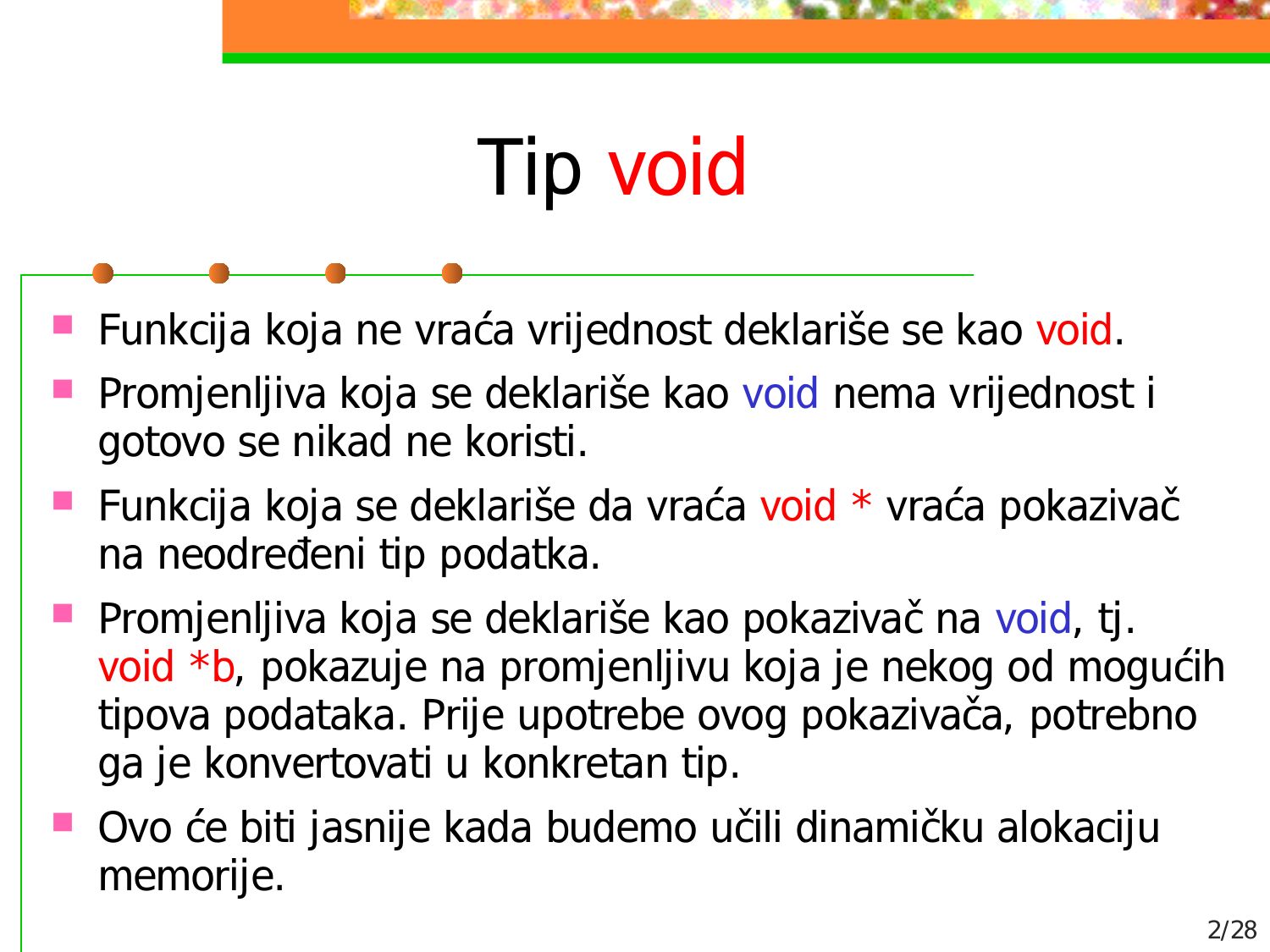

# Tip void
Funkcija koja ne vraća vrijednost deklariše se kao void.
Promjenljiva koja se deklariše kao void nema vrijednost i gotovo se nikad ne koristi.
Funkcija koja se deklariše da vraća void * vraća pokazivač na neodređeni tip podatka.
Promjenljiva koja se deklariše kao pokazivač na void, tj.
void *b, pokazuje na promjenljivu koja je nekog od mogućih tipova podataka. Prije upotrebe ovog pokazivača, potrebno ga je konvertovati u konkretan tip.
Ovo će biti jasnije kada budemo učili dinamičku alokaciju memorije.
2/28